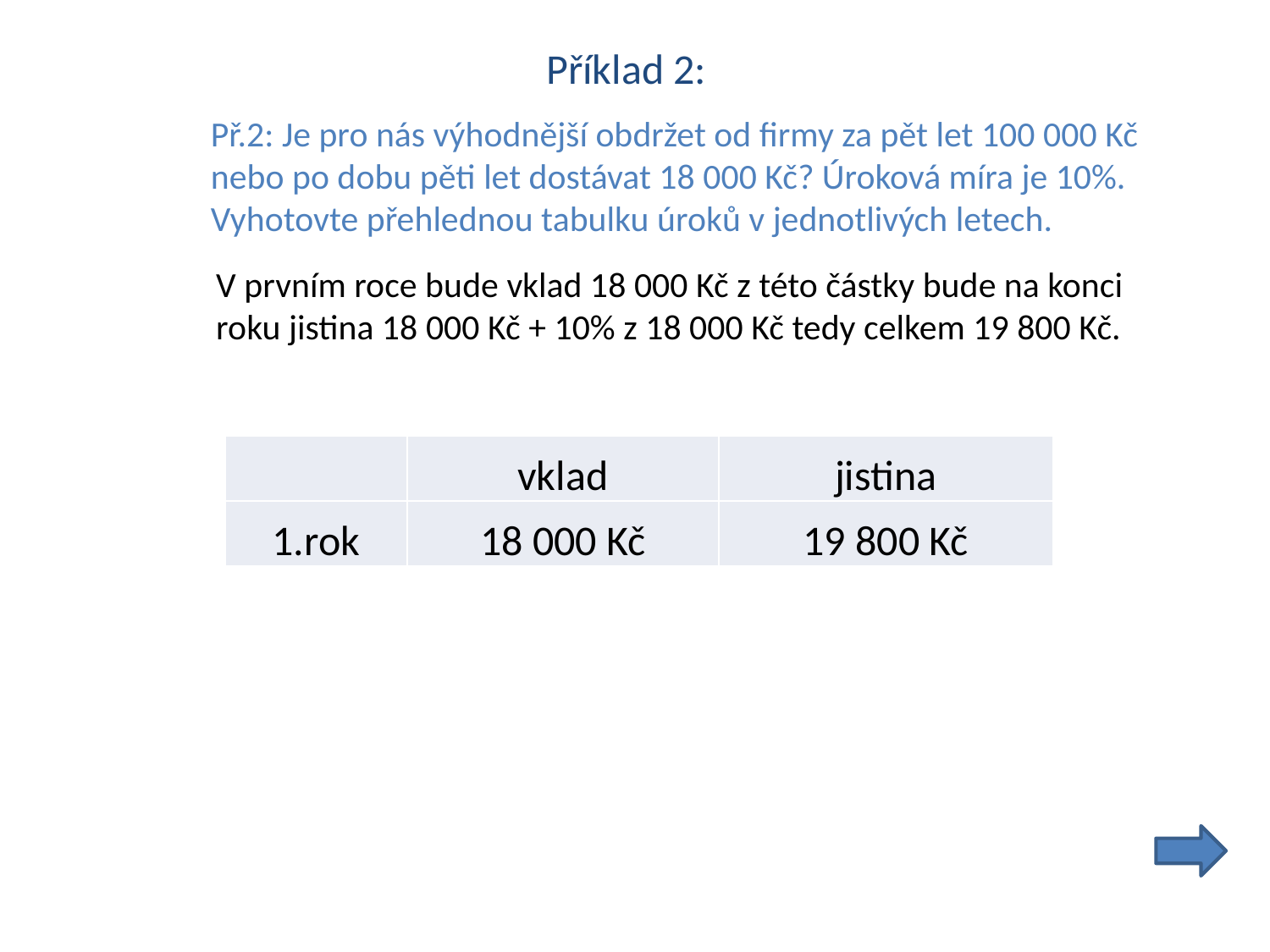

Příklad 2:
Př.2: Je pro nás výhodnější obdržet od firmy za pět let 100 000 Kč
nebo po dobu pěti let dostávat 18 000 Kč? Úroková míra je 10%.
Vyhotovte přehlednou tabulku úroků v jednotlivých letech.

V prvním roce bude vklad 18 000 Kč z této částky bude na konci
roku jistina 18 000 Kč + 10% z 18 000 Kč tedy celkem 19 800 Kč.

|  | vklad | jistina |
| --- | --- | --- |
| 1.rok | 18 000 Kč | 19 800 Kč |